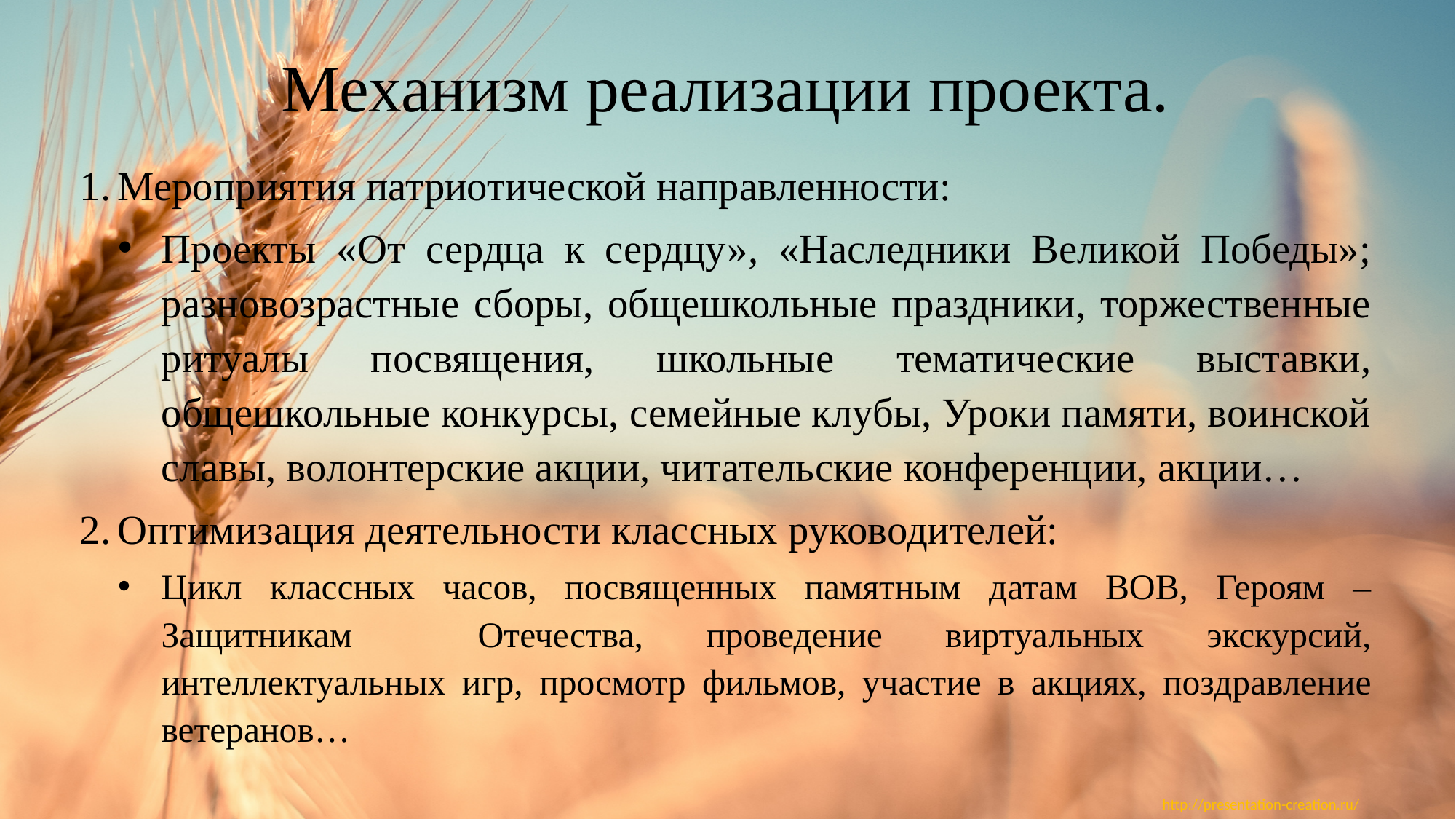

# Механизм реализации проекта.
Мероприятия патриотической направленности:
Проекты «От сердца к сердцу», «Наследники Великой Победы»; разновозрастные сборы, общешкольные праздники, торжественные ритуалы посвящения, школьные тематические выставки, общешкольные конкурсы, семейные клубы, Уроки памяти, воинской славы, волонтерские акции, читательские конференции, акции…
Оптимизация деятельности классных руководителей:
Цикл классных часов, посвященных памятным датам ВОВ, Героям – Защитникам  Отечества, проведение виртуальных экскурсий, интеллектуальных игр, просмотр фильмов, участие в акциях, поздравление ветеранов…